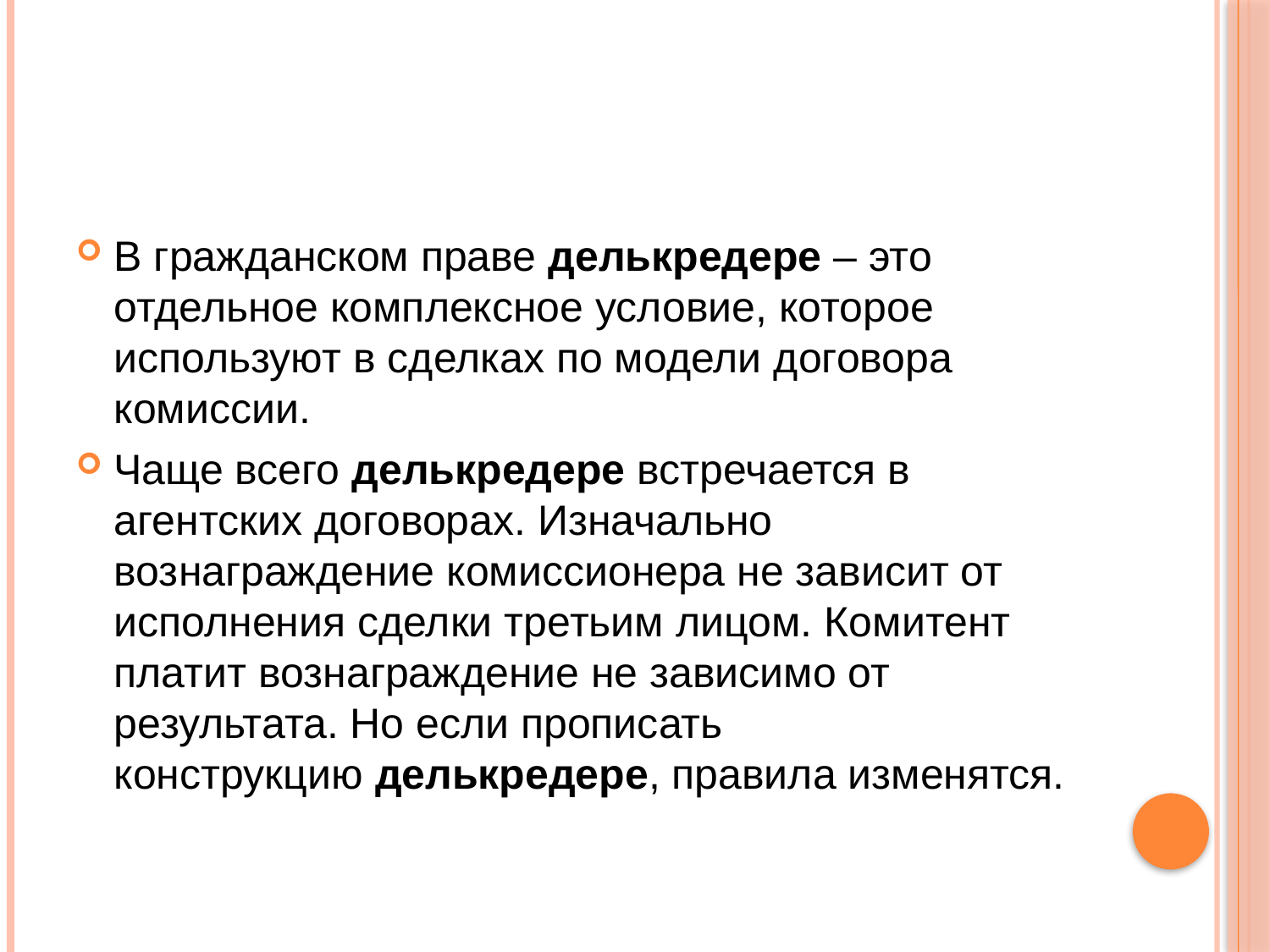

#
В гражданском праве делькредере – это отдельное комплексное условие, которое используют в сделках по модели договора комиссии.
Чаще всего делькредере встречается в агентских договорах. Изначально вознаграждение комиссионера не зависит от исполнения сделки третьим лицом. Комитент платит вознаграждение не зависимо от результата. Но если прописать конструкцию делькредере, правила изменятся.